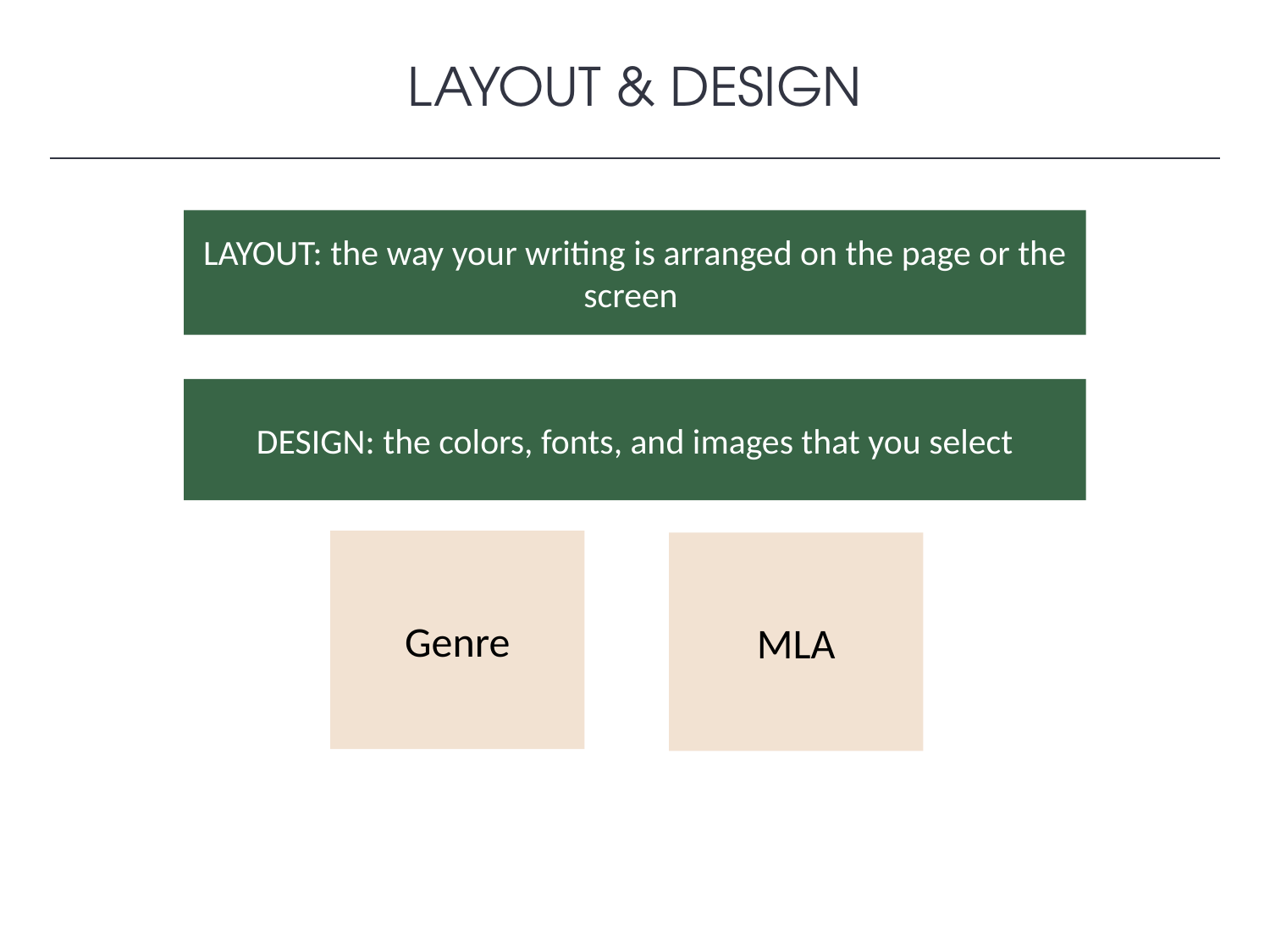

LAYOUT & DESIGN
HAWKES LEARNING
LAYOUT: the way your writing is arranged on the page or the screen
DESIGN: the colors, fonts, and images that you select
Genre
MLA